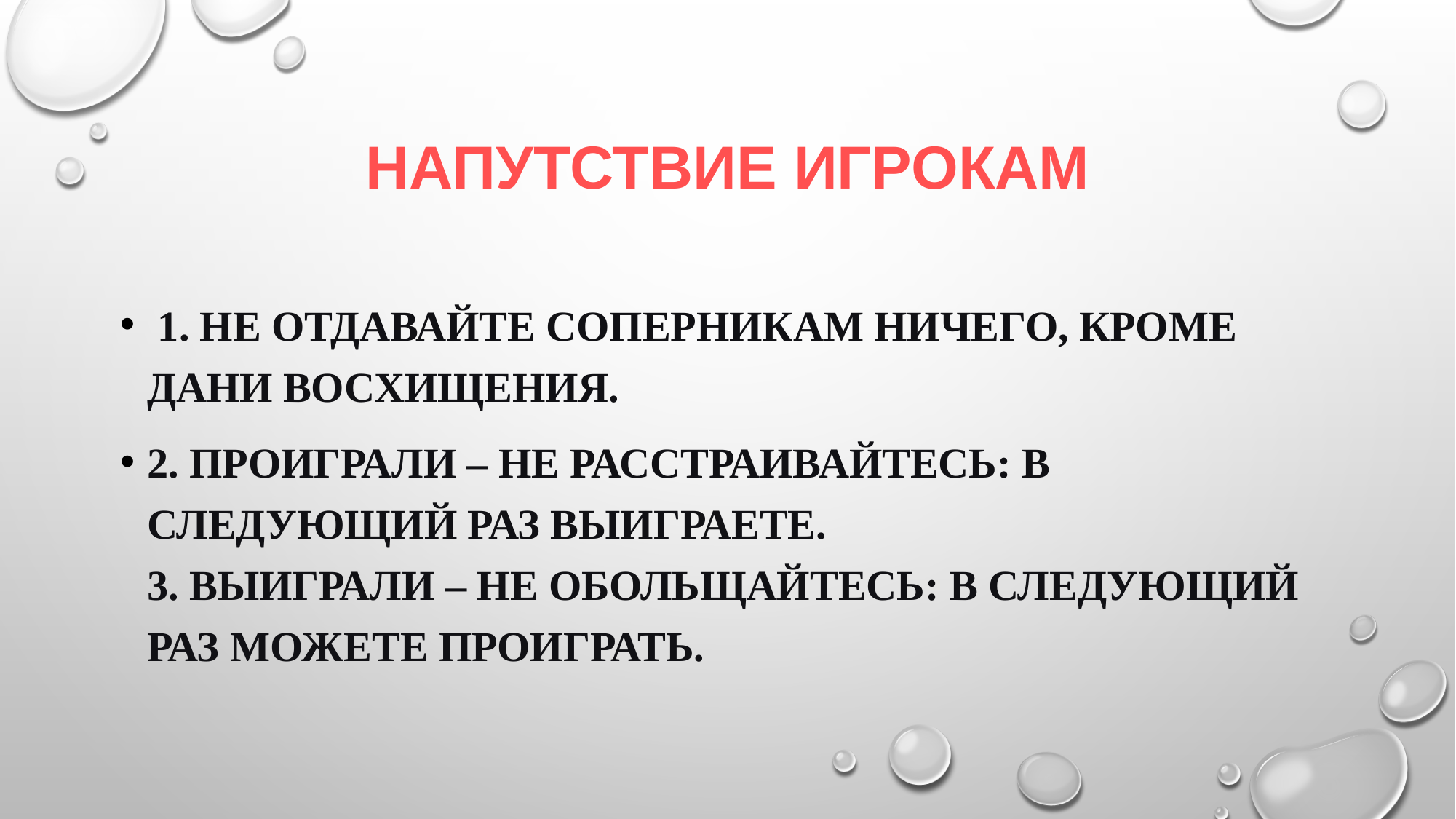

# Напутствие игрокам
 1. Не отдавайте соперникам ничего, кроме дани восхищения.
2. Проиграли – не расстраивайтесь: в следующий раз выиграете.                                              3. Выиграли – не обольщайтесь: в следующий раз можете проиграть.